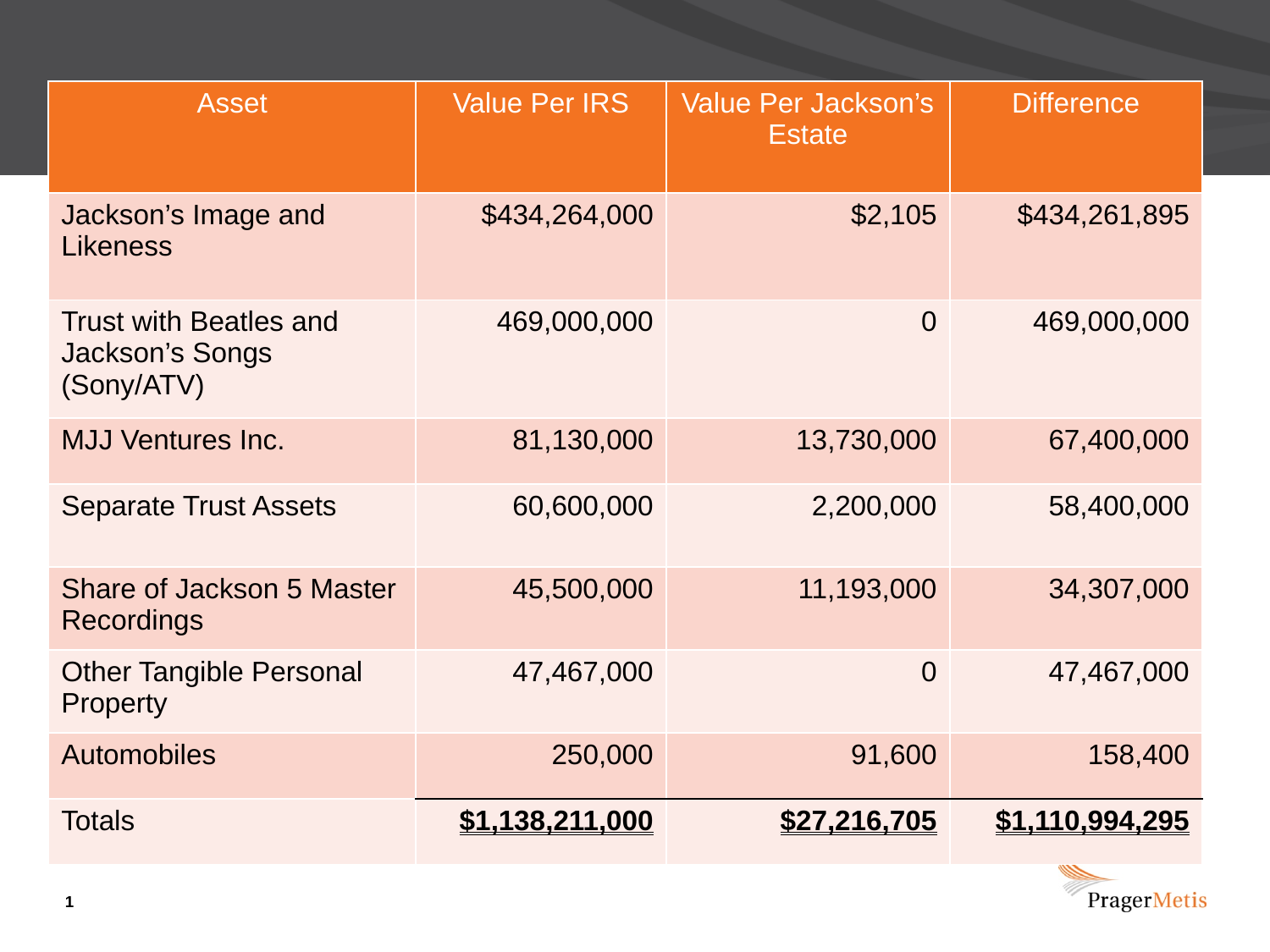

| Asset | Value Per IRS | Value Per Jackson’s Estate | Difference |
| --- | --- | --- | --- |
| Jackson’s Image and Likeness | $434,264,000 | $2,105 | $434,261,895 |
| Trust with Beatles and Jackson’s Songs (Sony/ATV) | 469,000,000 | 0 | 469,000,000 |
| MJJ Ventures Inc. | 81,130,000 | 13,730,000 | 67,400,000 |
| Separate Trust Assets | 60,600,000 | 2,200,000 | 58,400,000 |
| Share of Jackson 5 Master Recordings | 45,500,000 | 11,193,000 | 34,307,000 |
| Other Tangible Personal Property | 47,467,000 | 0 | 47,467,000 |
| Automobiles | 250,000 | 91,600 | 158,400 |
| Totals | $1,138,211,000 | $27,216,705 | $1,110,994,295 |
1